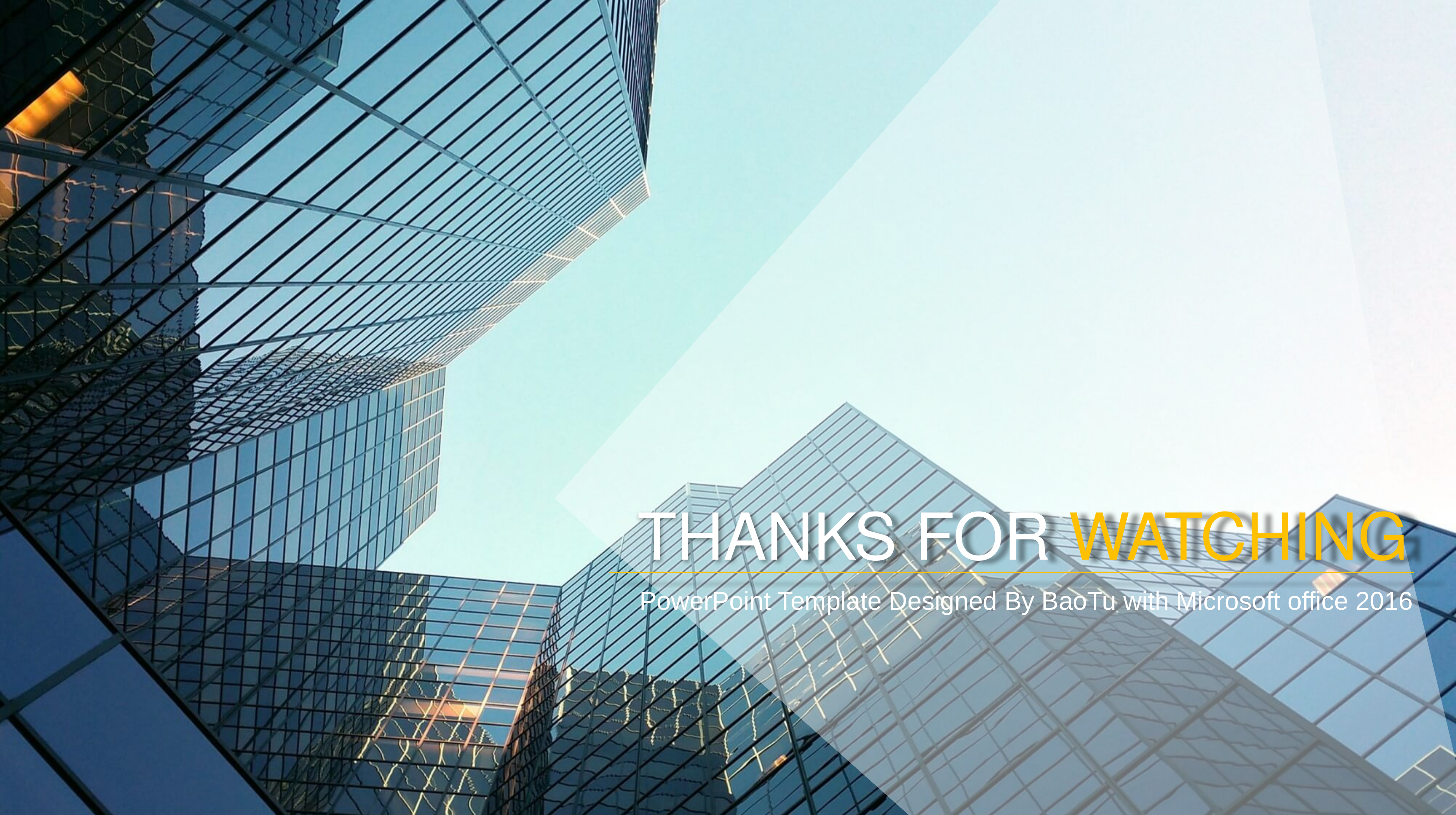

THANKS FOR WATCHING
PowerPoint Template Designed By BaoTu with Microsoft office 2016